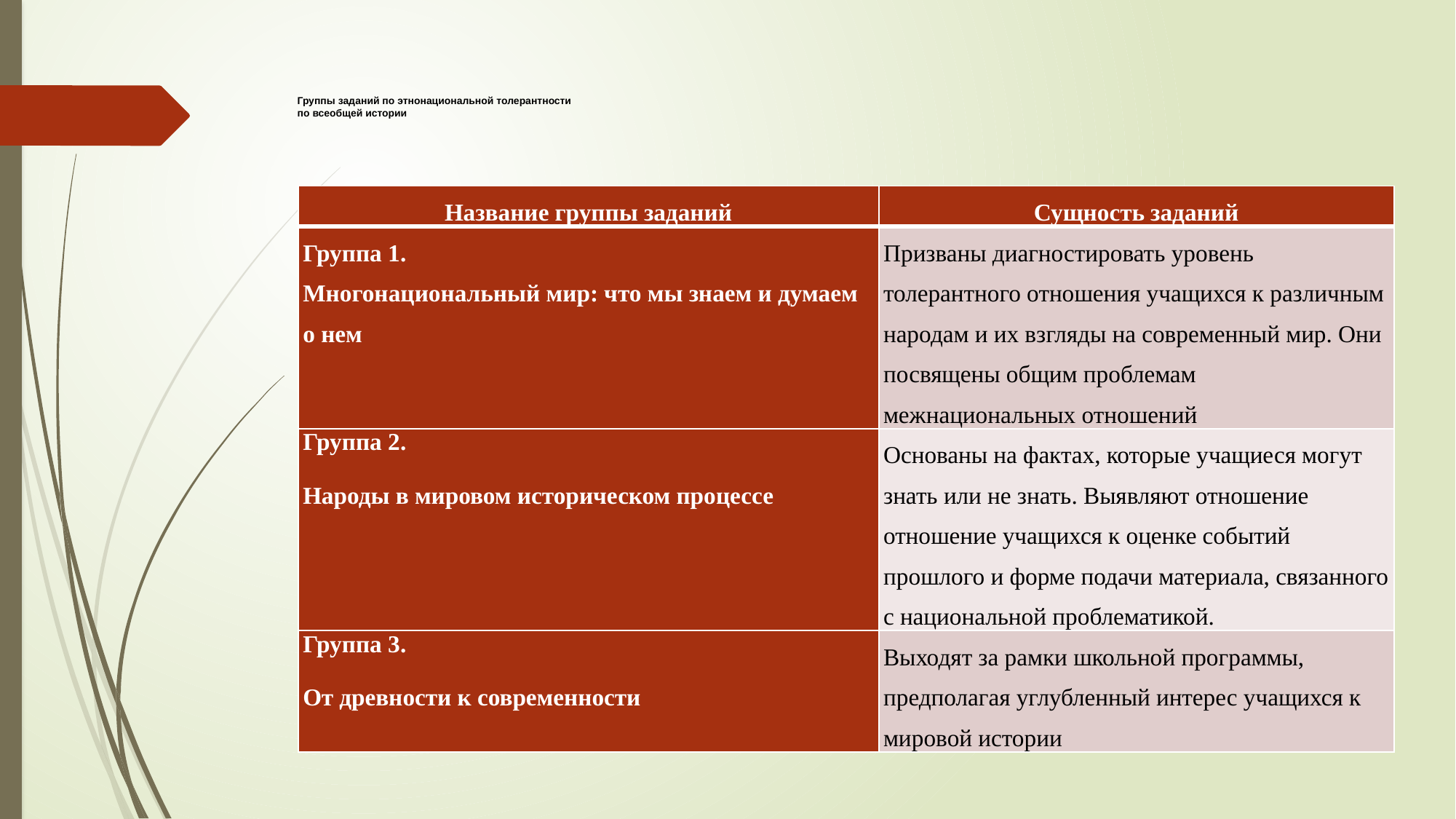

# Группы заданий по этнонациональной толерантности по всеобщей истории
| Название группы заданий | Сущность заданий |
| --- | --- |
| Группа 1. Многонациональный мир: что мы знаем и думаем о нем | Призваны диагностировать уровень толерантного отношения учащихся к различным народам и их взгляды на современный мир. Они посвящены общим проблемам межнациональных отношений |
| Группа 2. Народы в мировом историческом процессе | Основаны на фактах, которые учащиеся могут знать или не знать. Выявляют отношение отношение учащихся к оценке событий прошлого и форме подачи материала, связанного с национальной проблематикой. |
| Группа 3. От древности к современности | Выходят за рамки школьной программы, предполагая углубленный интерес учащихся к мировой истории |